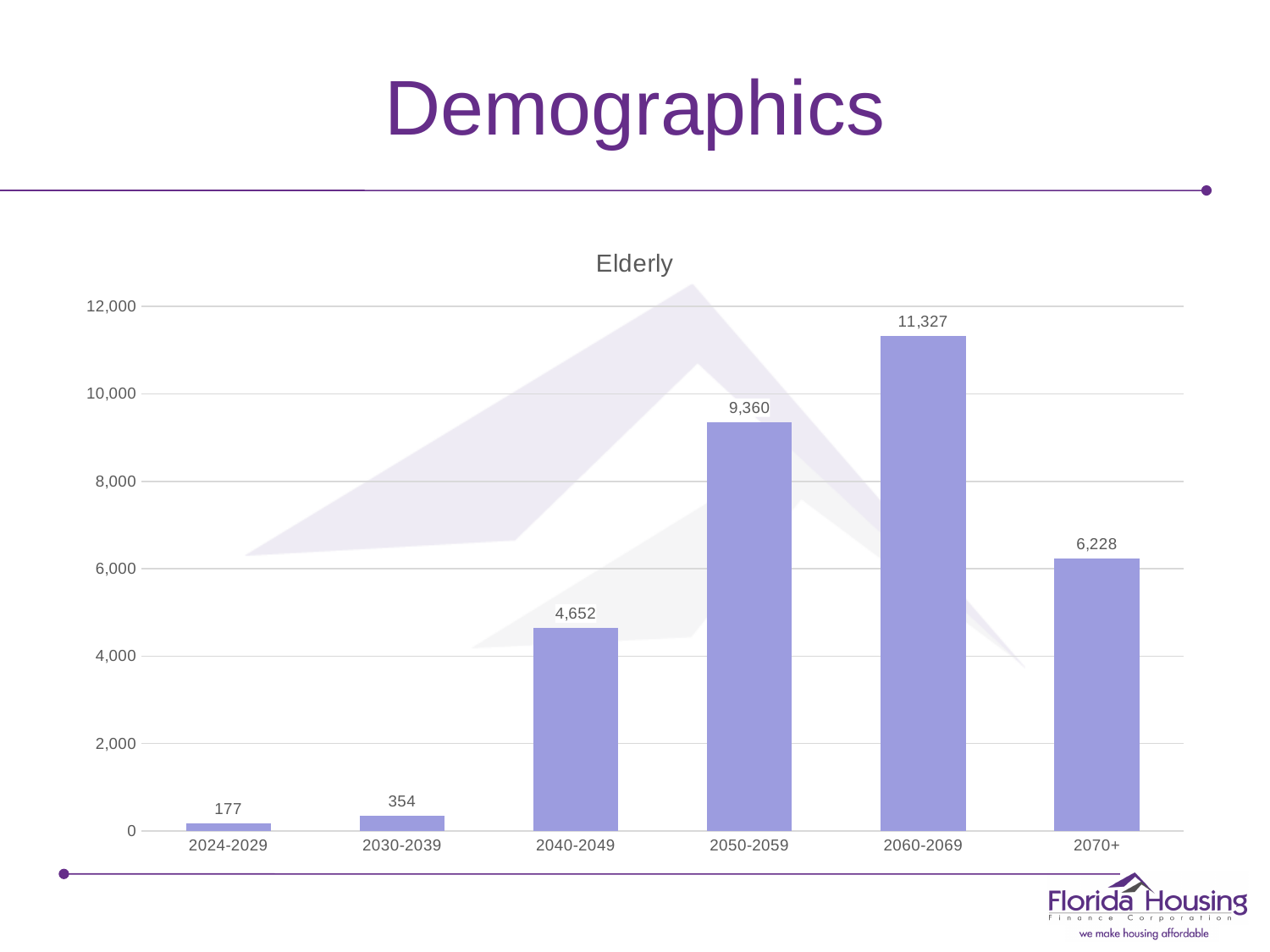

# Demographics

### Chart:

| Category | Elderly |
|---|---|
| 2024-2029 | 177.0 |
| 2030-2039 | 354.0 |
| 2040-2049 | 4652.0 |
| 2050-2059 | 9360.0 |
| 2060-2069 | 11327.0 |
| 2070+ | 6228.0 |